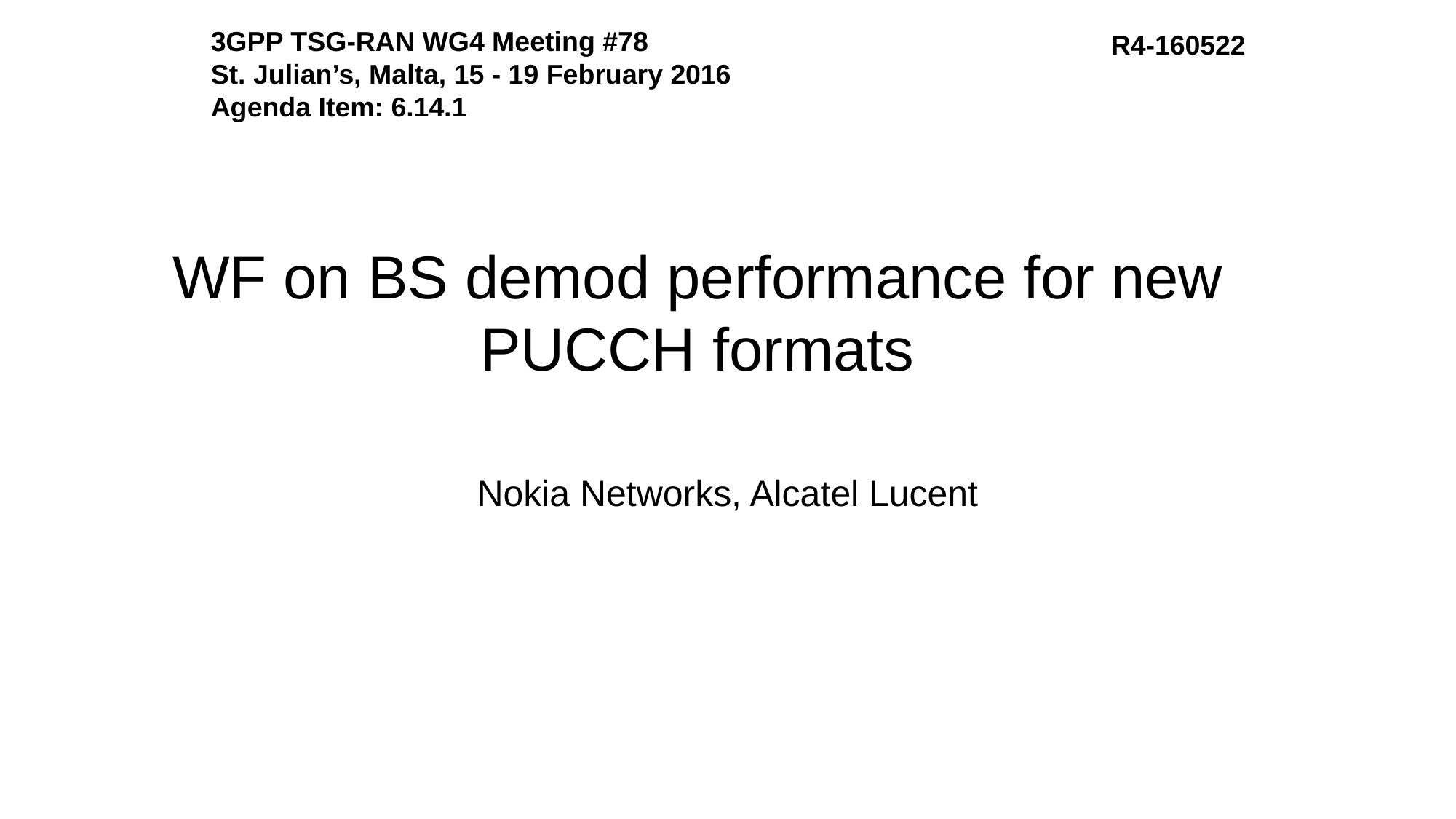

3GPP TSG-RAN WG4 Meeting #78
St. Julian’s, Malta, 15 - 19 February 2016
Agenda Item: 6.14.1
R4-160522
# WF on BS demod performance for new PUCCH formats
Nokia Networks, Alcatel Lucent